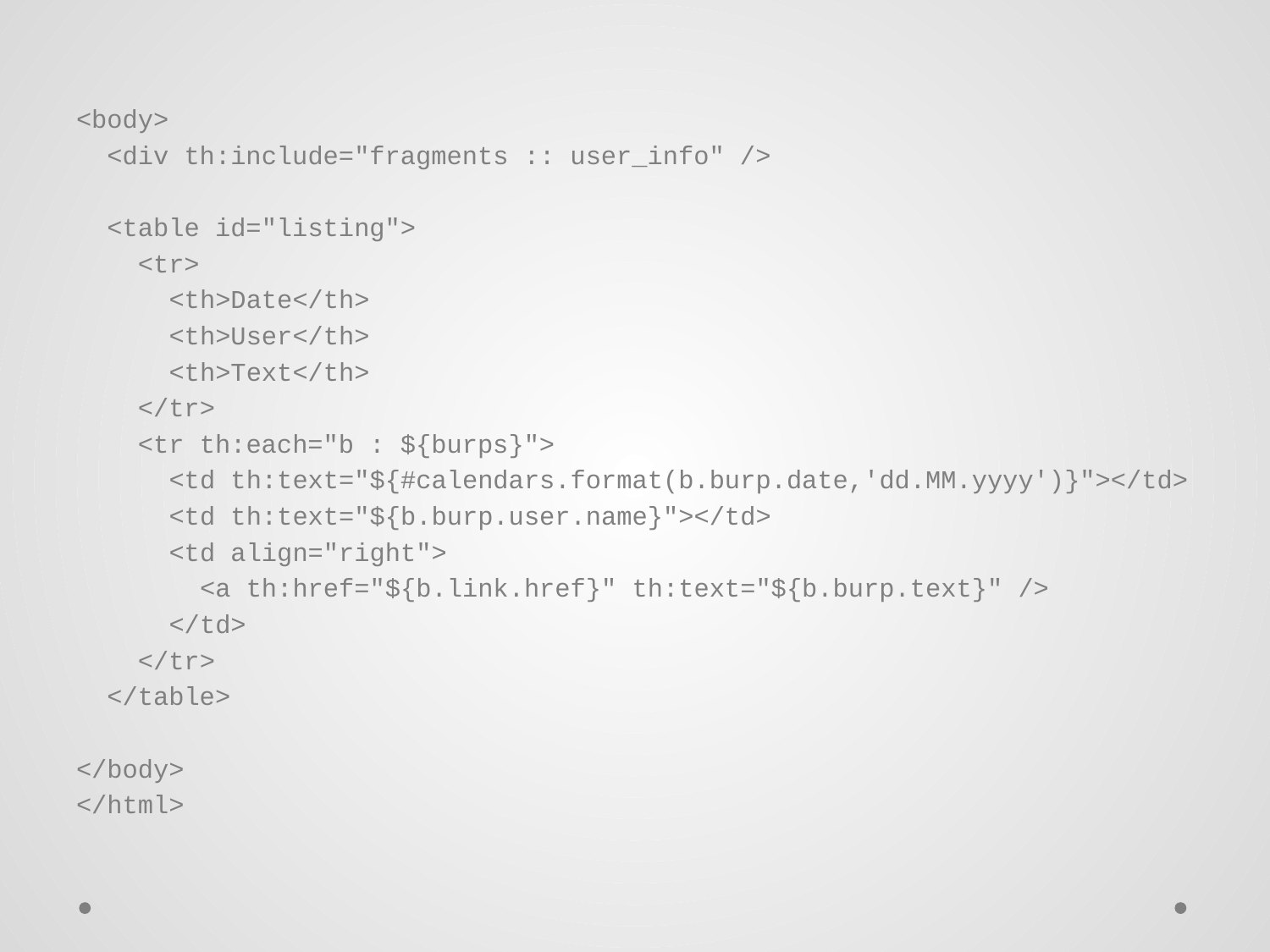

<body>
  <div th:include="fragments :: user_info" />

  <table id="listing">
    <tr>
      <th>Date</th>
      <th>User</th>
      <th>Text</th>
    </tr>
    <tr th:each="b : ${burps}">
      <td th:text="${#calendars.format(b.burp.date,'dd.MM.yyyy')}"></td>
      <td th:text="${b.burp.user.name}"></td>
      <td align="right">
        <a th:href="${b.link.href}" th:text="${b.burp.text}" />
      </td>
    </tr>
  </table>

</body>
</html>